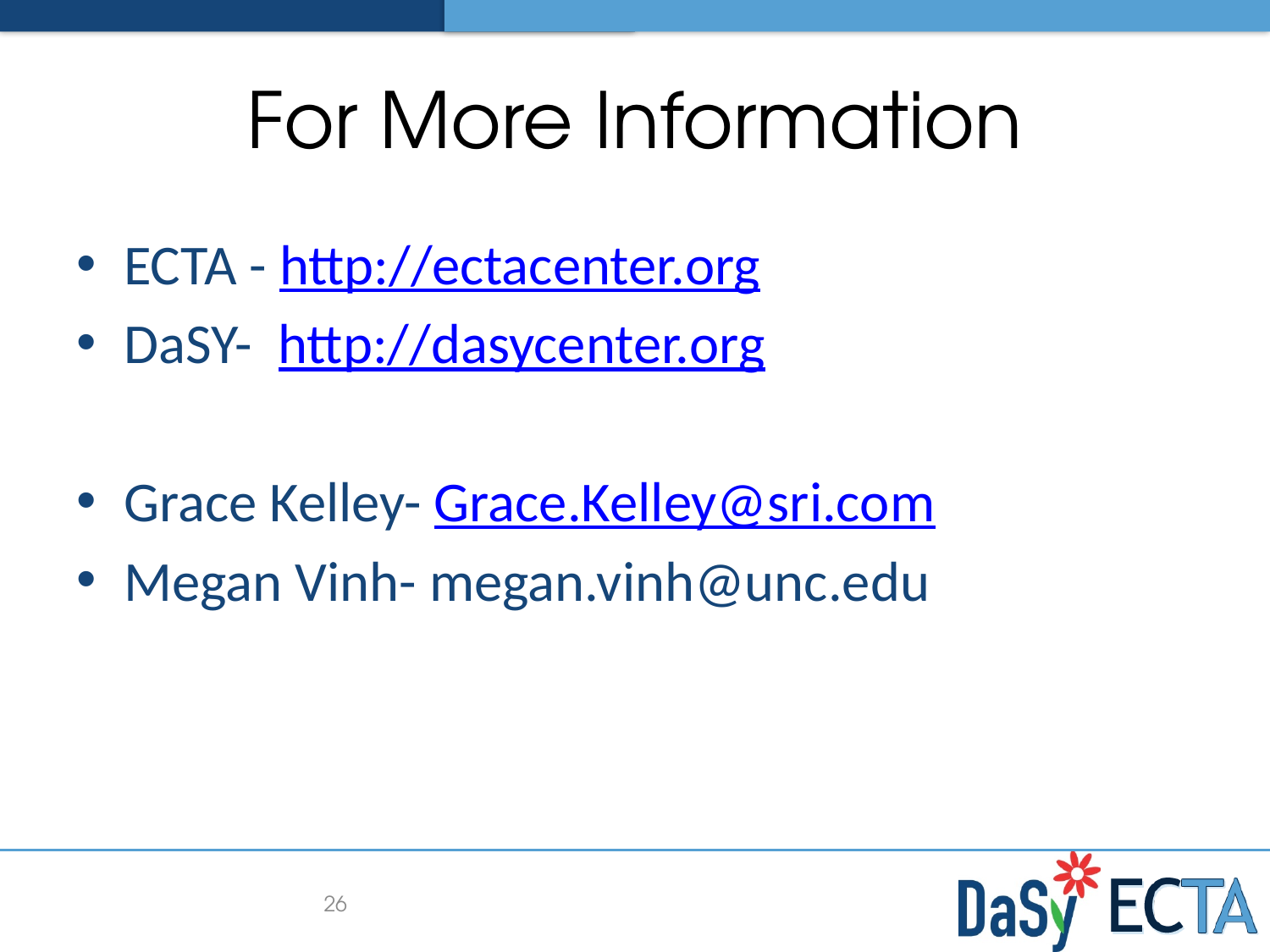

# For More Information
ECTA - http://ectacenter.org
DaSY-  http://dasycenter.org

Grace Kelley- Grace.Kelley@sri.com
Megan Vinh- megan.vinh@unc.edu
26